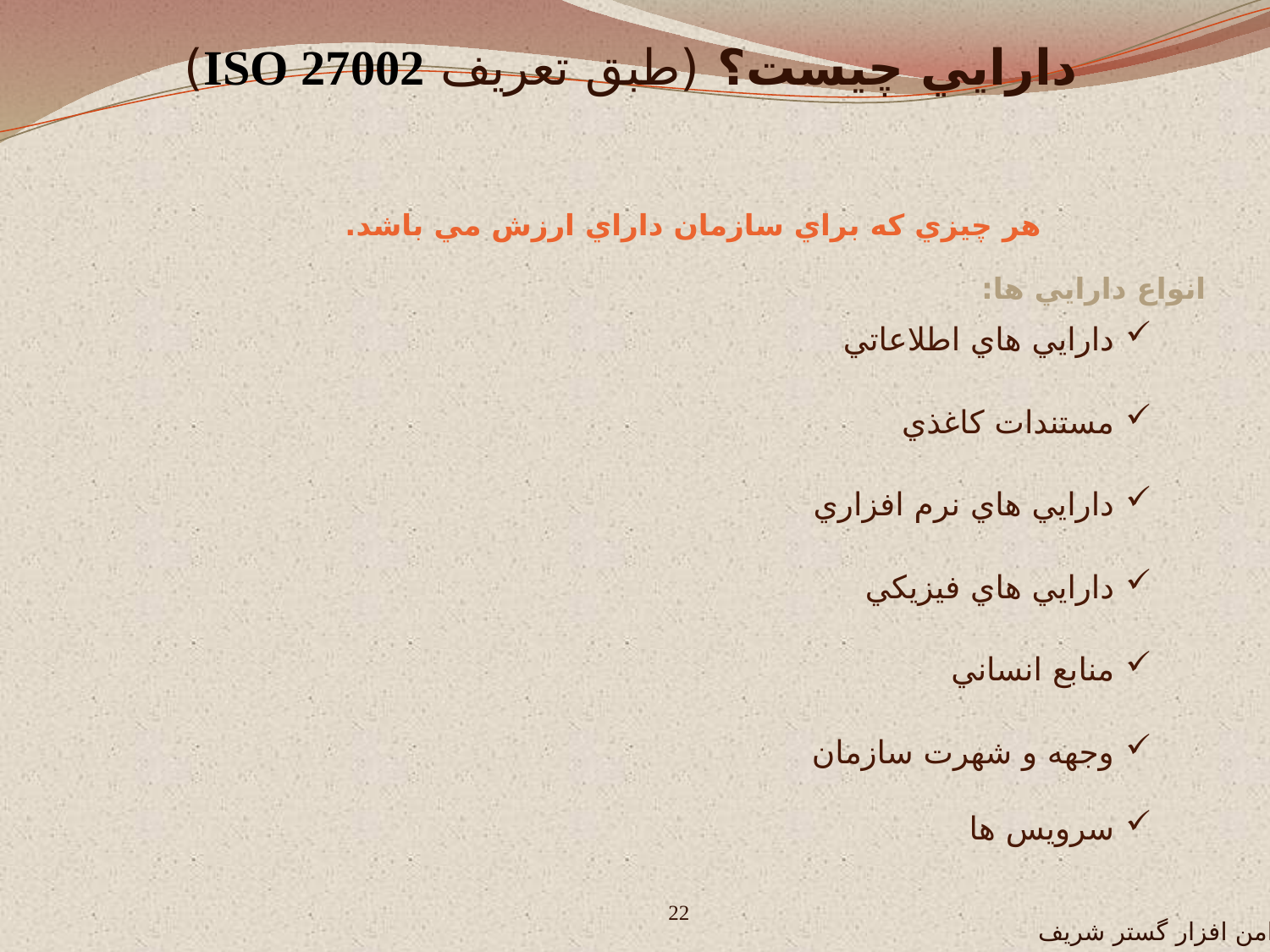

دارايي چيست؟ (طبق تعريف ISO 27002)

# هر چيزي که براي سازمان داراي ارزش مي باشد. انواع دارايي ها:
دارايي هاي اطلاعاتي
مستندات کاغذي
دارايي هاي نرم افزاري
دارايي هاي فيزيکي
منابع انساني
وجهه و شهرت سازمان
سرويس ها